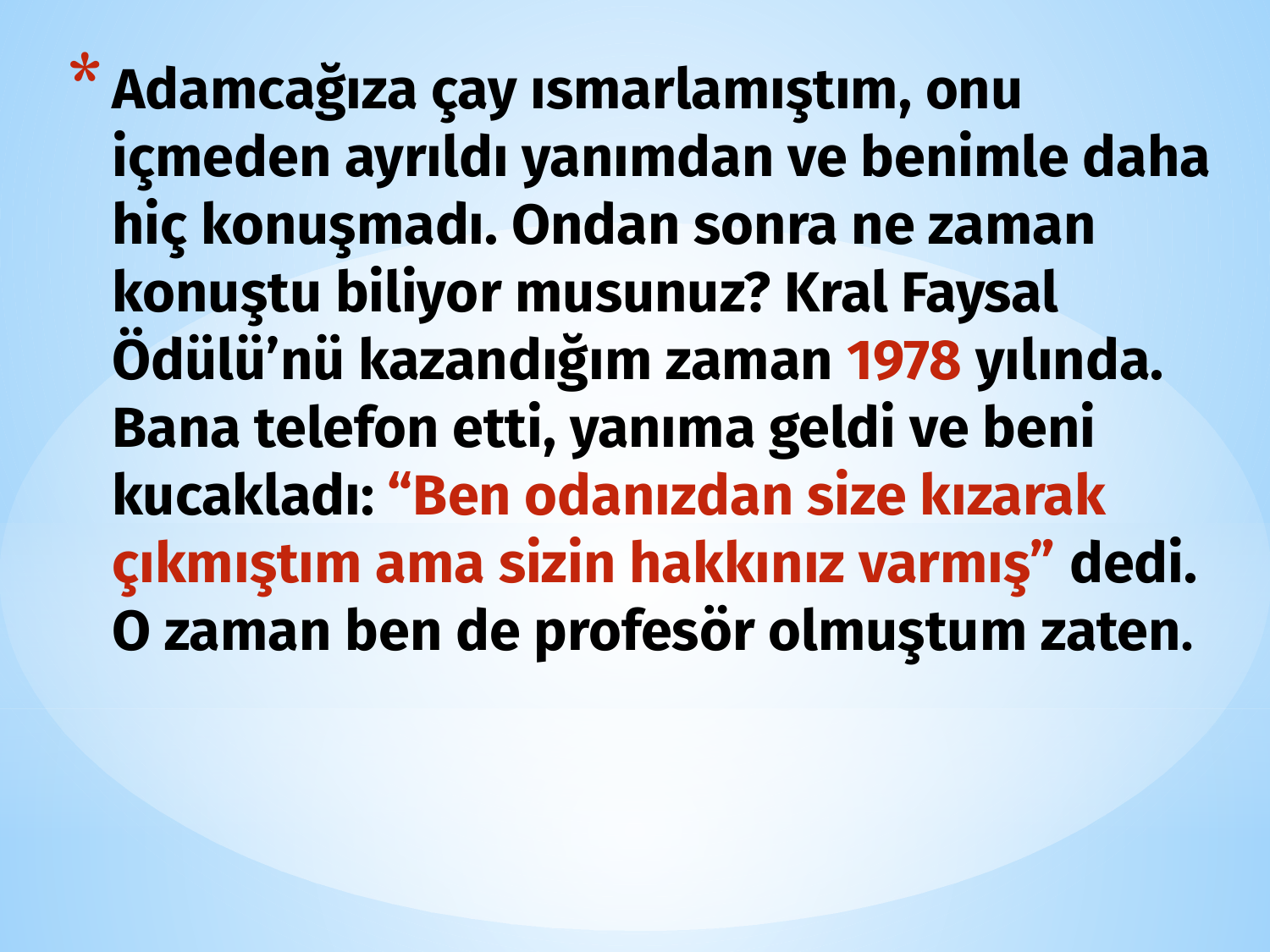

# Adamcağıza çay ısmarlamıştım, onu içmeden ayrıldı yanımdan ve benimle daha hiç konuşmadı. Ondan sonra ne zaman konuştu biliyor musunuz? Kral Faysal Ödülü’nü kazandığım zaman 1978 yılında. Bana telefon etti, yanıma geldi ve beni kucakladı: “Ben odanızdan size kızarak çıkmıştım ama sizin hakkınız varmış” dedi. O zaman ben de profesör olmuştum zaten.